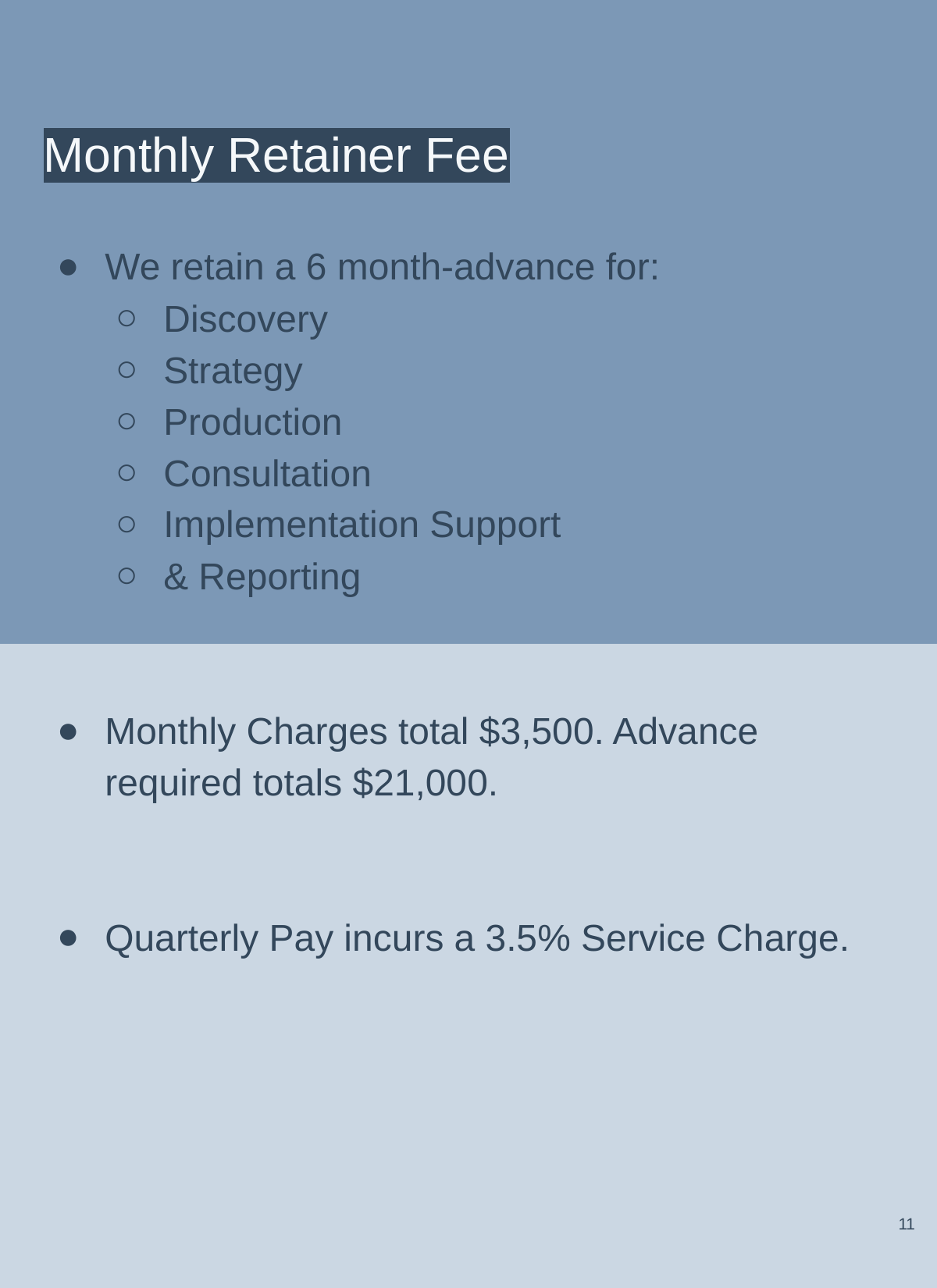

# Monthly Retainer Fee
We retain a 6 month-advance for:
Discovery
Strategy
Production
Consultation
Implementation Support
& Reporting

Monthly Charges total $3,500. Advance required totals $21,000.

Quarterly Pay incurs a 3.5% Service Charge.

11